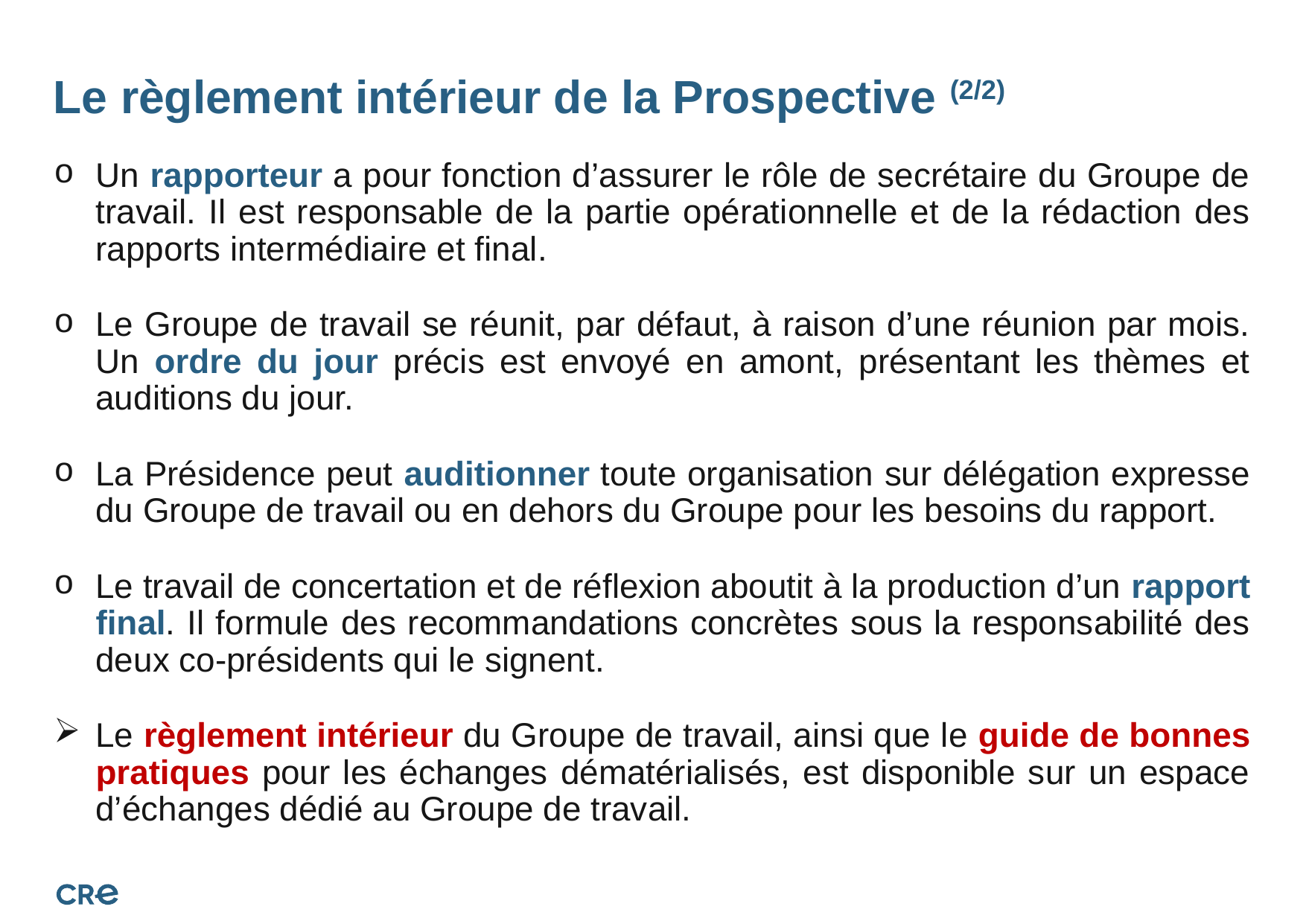

# Le règlement intérieur de la Prospective (2/2)
Un rapporteur a pour fonction d’assurer le rôle de secrétaire du Groupe de travail. Il est responsable de la partie opérationnelle et de la rédaction des rapports intermédiaire et final.
Le Groupe de travail se réunit, par défaut, à raison d’une réunion par mois. Un ordre du jour précis est envoyé en amont, présentant les thèmes et auditions du jour.
La Présidence peut auditionner toute organisation sur délégation expresse du Groupe de travail ou en dehors du Groupe pour les besoins du rapport.
Le travail de concertation et de réflexion aboutit à la production d’un rapport final. Il formule des recommandations concrètes sous la responsabilité des deux co-présidents qui le signent.
Le règlement intérieur du Groupe de travail, ainsi que le guide de bonnes pratiques pour les échanges dématérialisés, est disponible sur un espace d’échanges dédié au Groupe de travail.